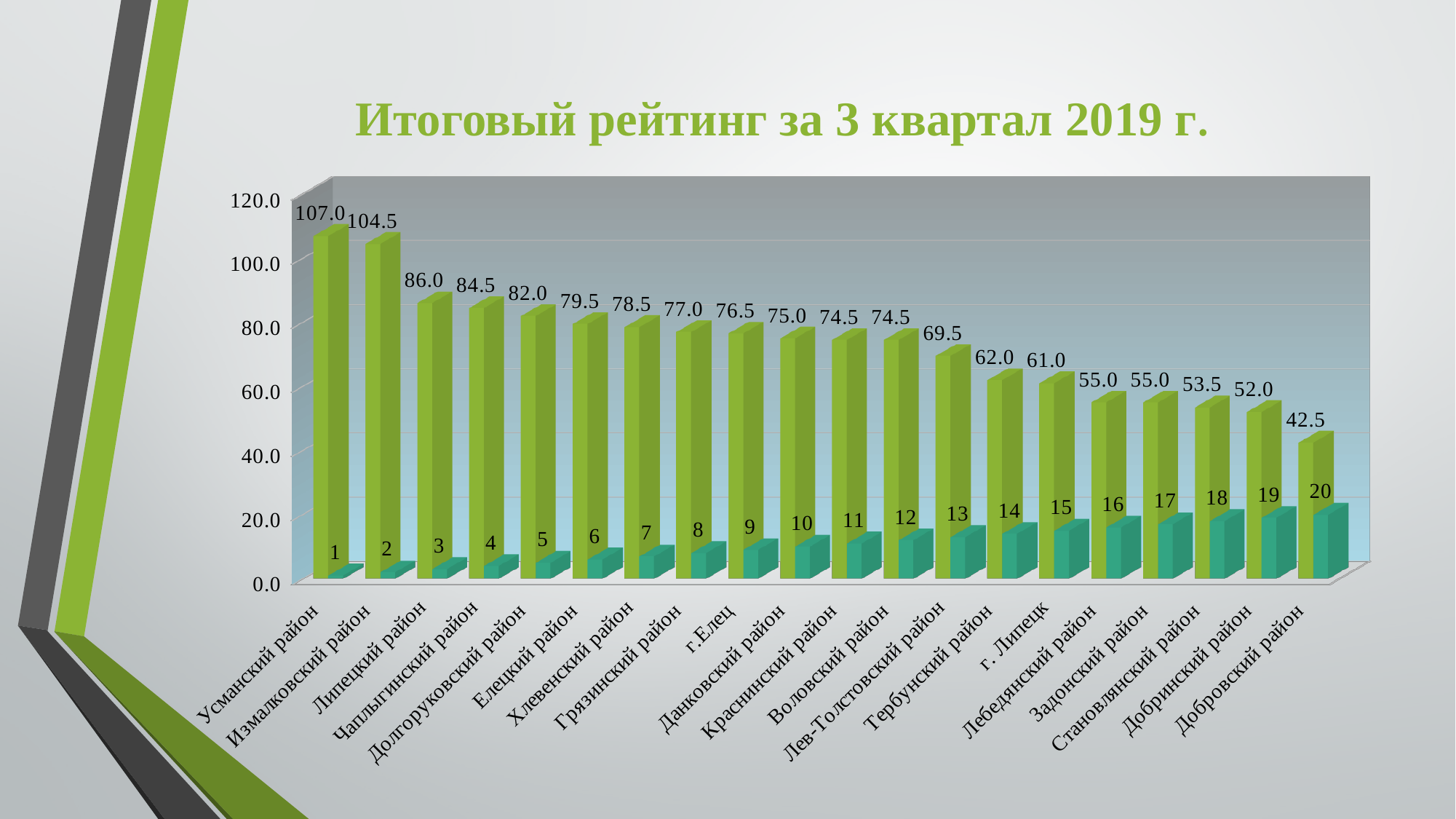

Итоговый рейтинг за 3 квартал 2019 г.

[unsupported chart]